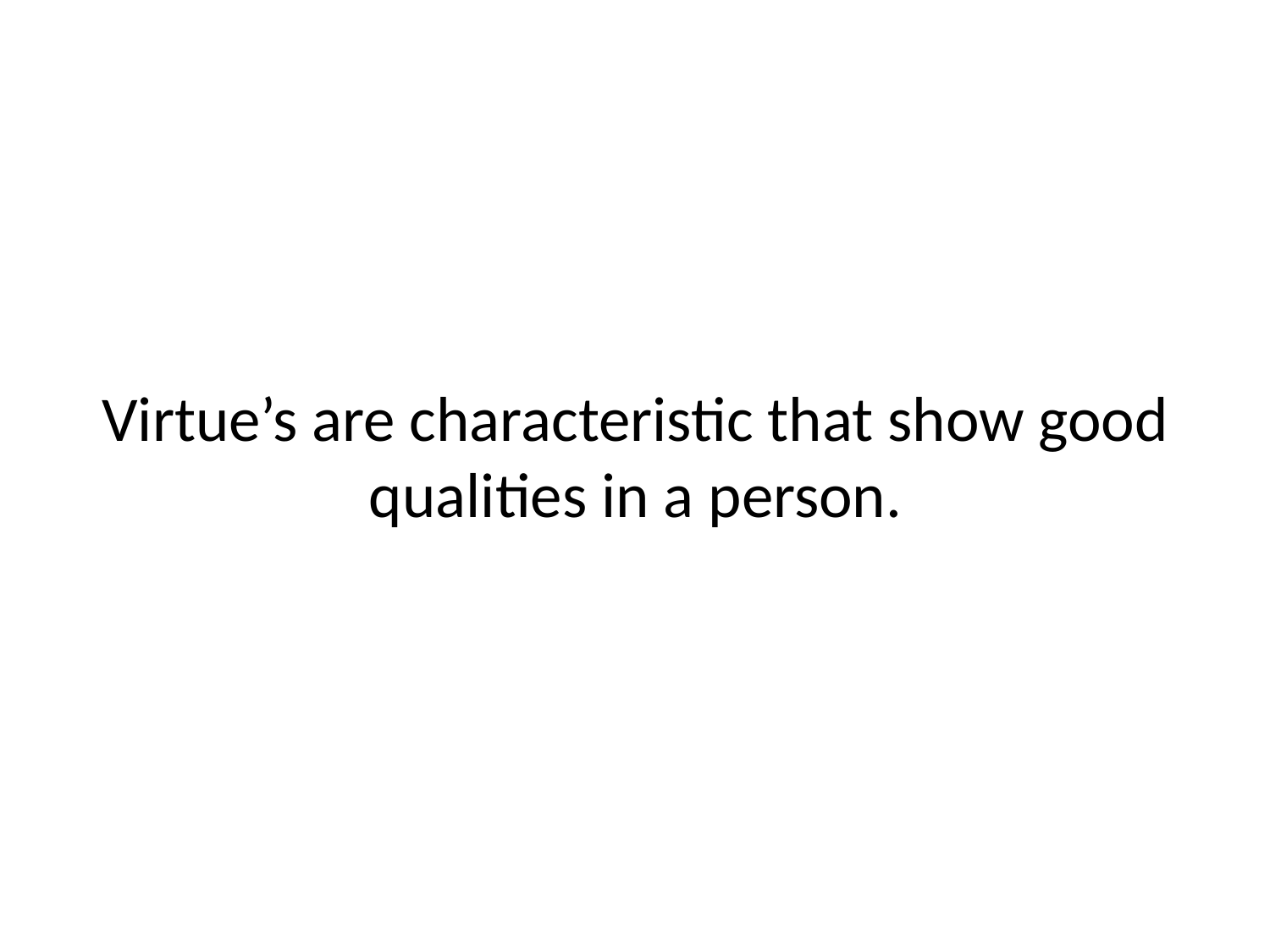

Virtue’s are characteristic that show good qualities in a person.